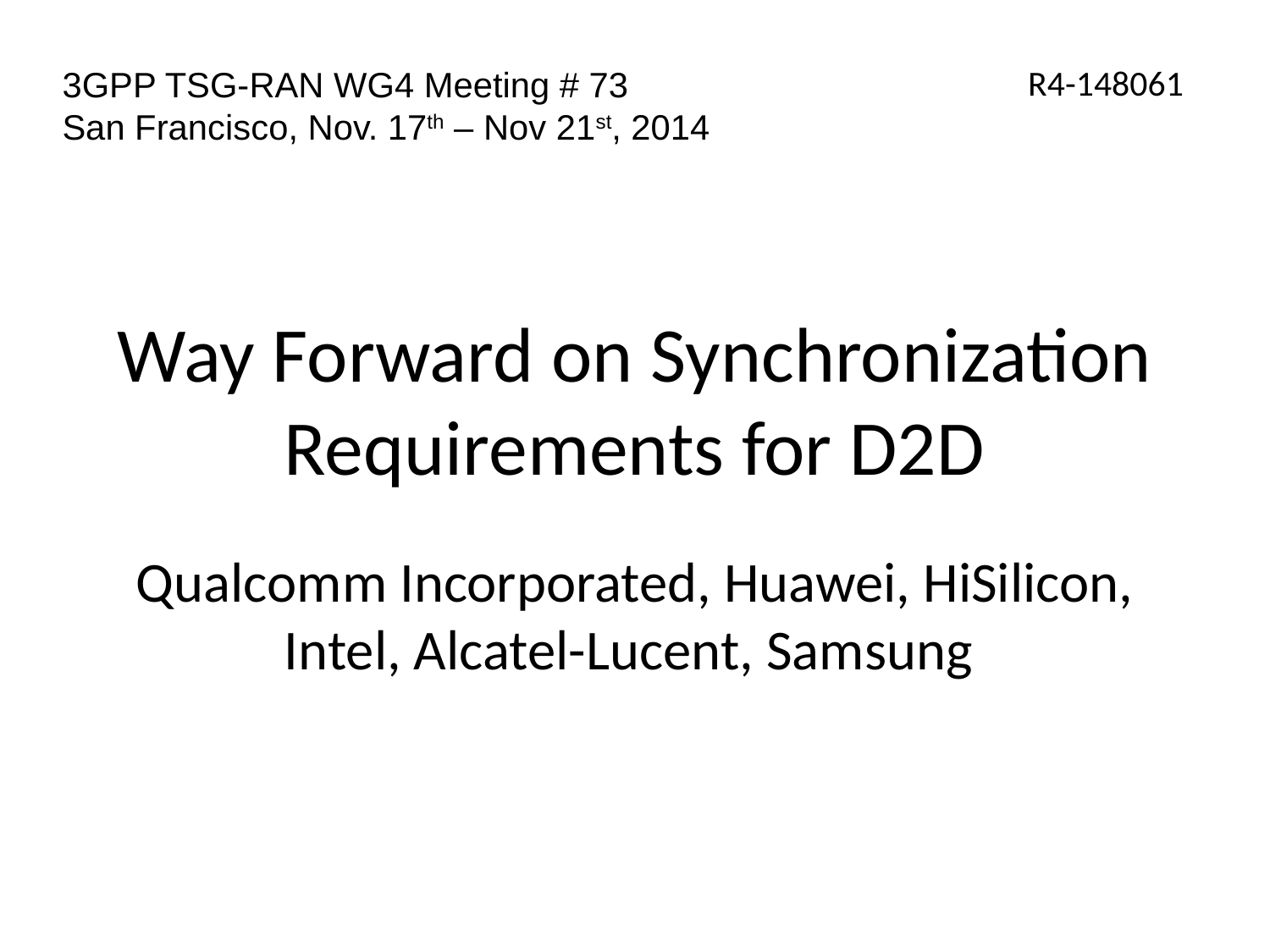

R4-148061
3GPP TSG-RAN WG4 Meeting # 73
San Francisco, Nov. 17th – Nov 21st, 2014
# Way Forward on Synchronization Requirements for D2D
Qualcomm Incorporated, Huawei, HiSilicon, Intel, Alcatel-Lucent, Samsung